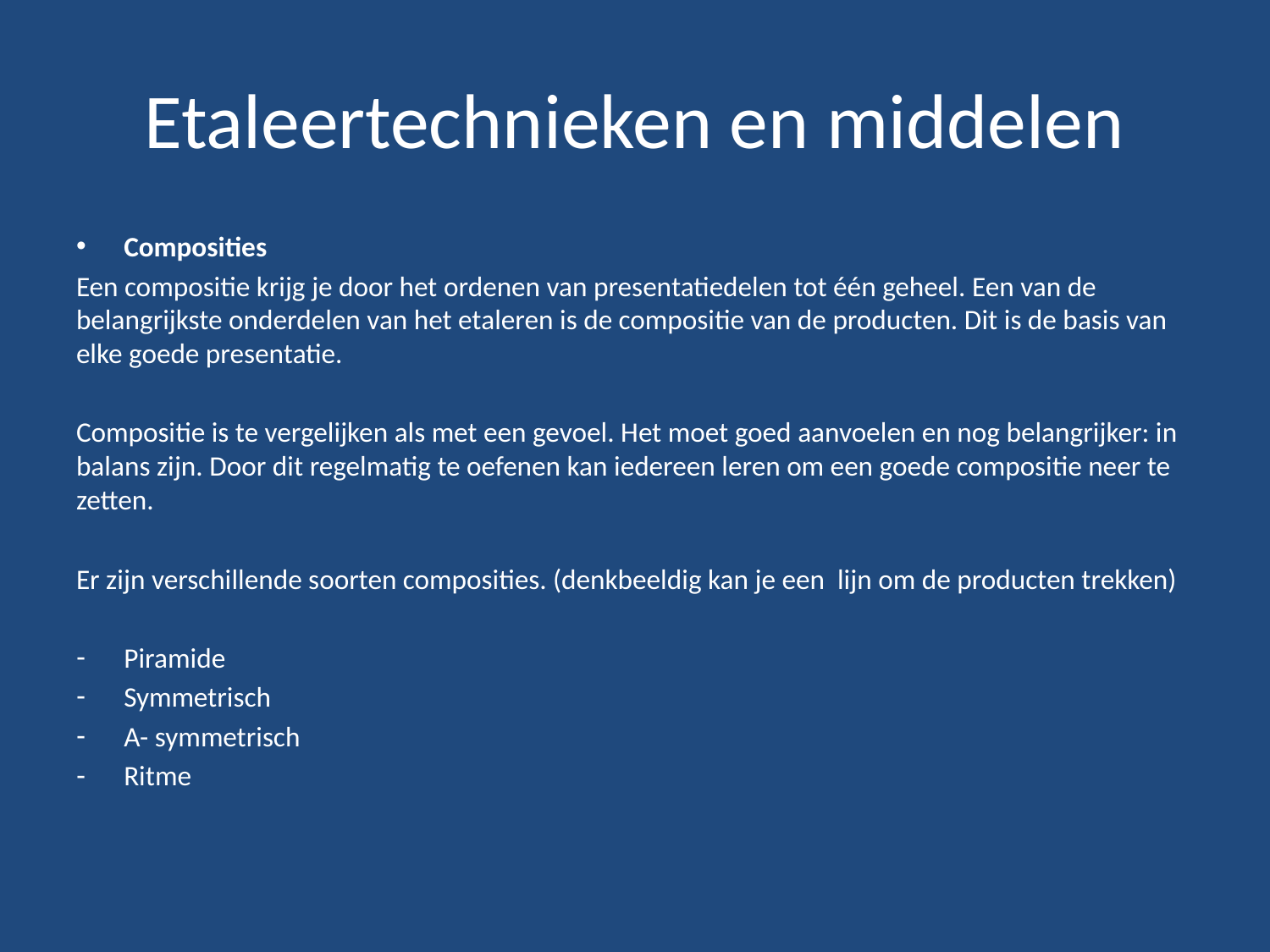

# Etaleertechnieken en middelen
Composities
Een compositie krijg je door het ordenen van presentatiedelen tot één geheel. Een van de belangrijkste onderdelen van het etaleren is de compositie van de producten. Dit is de basis van elke goede presentatie.

Compositie is te vergelijken als met een gevoel. Het moet goed aanvoelen en nog belangrijker: in balans zijn. Door dit regelmatig te oefenen kan iedereen leren om een goede compositie neer te zetten.

Er zijn verschillende soorten composities. (denkbeeldig kan je een  lijn om de producten trekken)

Piramide
Symmetrisch
A- symmetrisch
Ritme